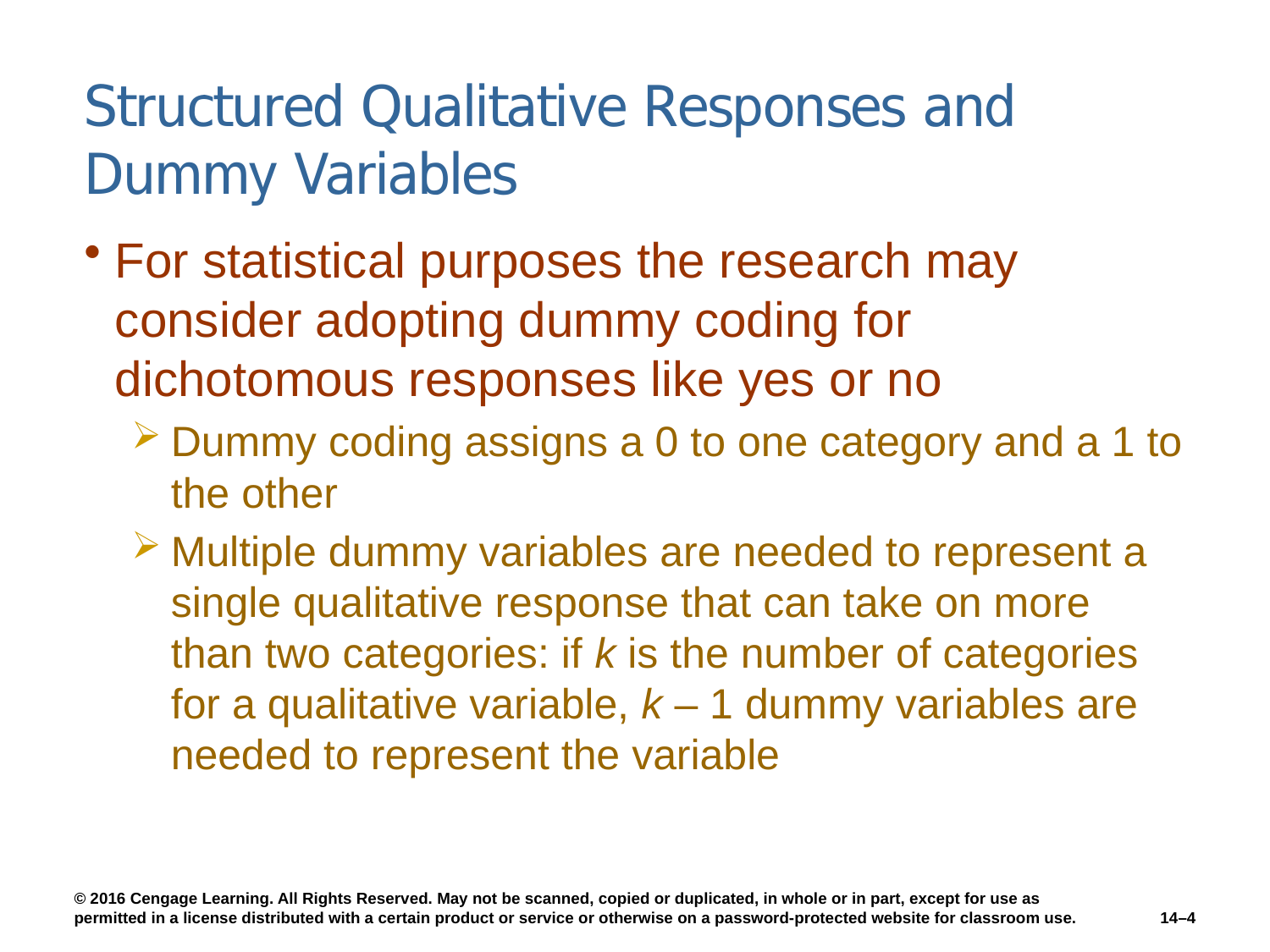

# Structured Qualitative Responses and Dummy Variables
For statistical purposes the research may consider adopting dummy coding for dichotomous responses like yes or no
Dummy coding assigns a 0 to one category and a 1 to the other
Multiple dummy variables are needed to represent a single qualitative response that can take on more than two categories: if k is the number of categories for a qualitative variable, k – 1 dummy variables are needed to represent the variable

14–4
© 2016 Cengage Learning. All Rights Reserved. May not be scanned, copied or duplicated, in whole or in part, except for use as permitted in a license distributed with a certain product or service or otherwise on a password-protected website for classroom use.